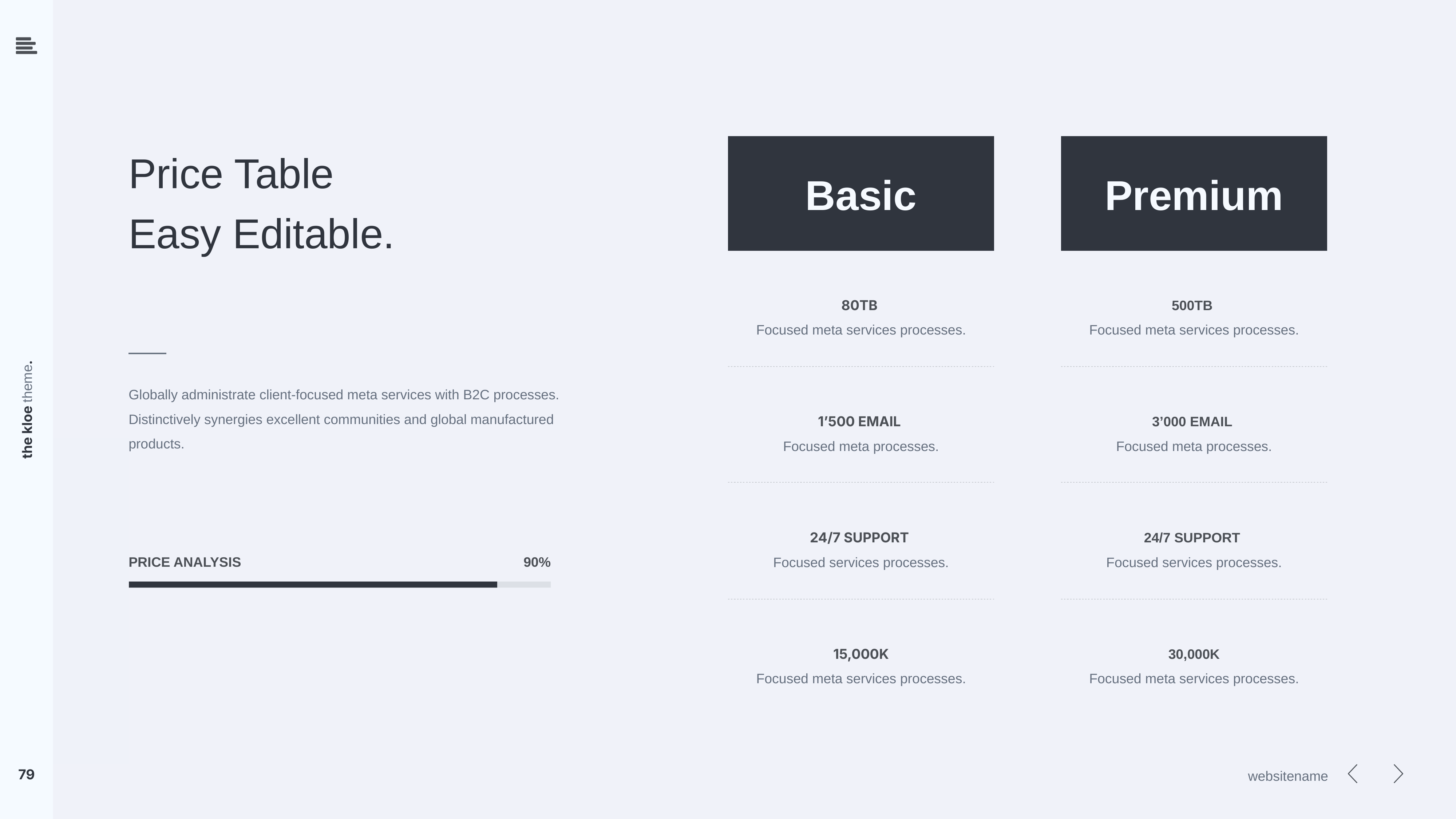

Price Table
Easy Editable.
Basic
80TB
Focused meta services processes.

1’500 EMAIL
Focused meta processes.

24/7 SUPPORT
Focused services processes.

15,000K
Focused meta services processes.
Premium
500TB
Focused meta services processes.

3’000 EMAIL
Focused meta processes.

24/7 SUPPORT
Focused services processes.

30,000K
Focused meta services processes.
Globally administrate client-focused meta services with B2C processes.
Distinctively synergies excellent communities and global manufactured
products.
the kloe theme.

PRICE ANALYSIS
90%

79